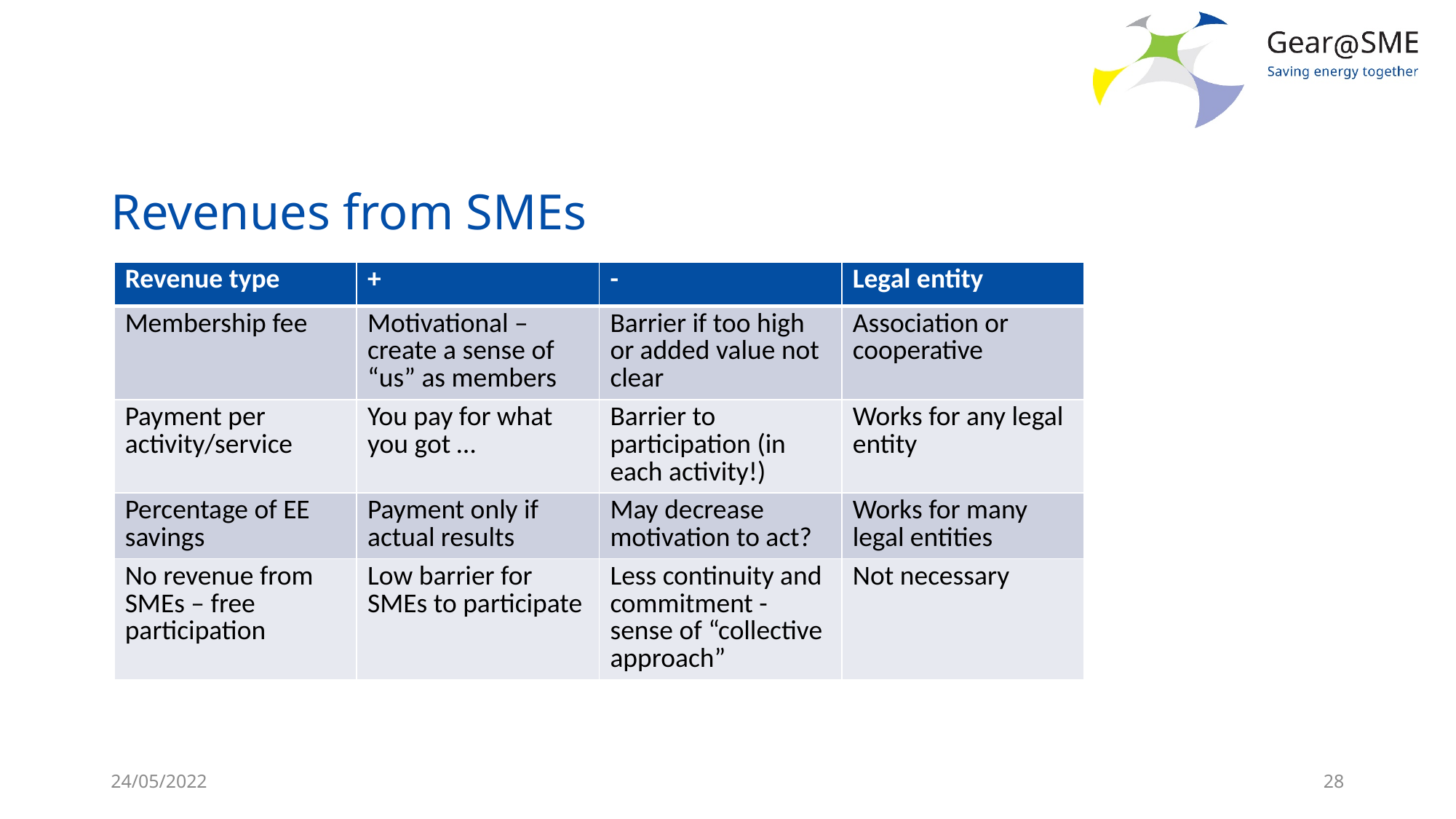

# Revenues from SMEs
| Revenue type | + | - | Legal entity |
| --- | --- | --- | --- |
| Membership fee | Motivational – create a sense of “us” as members | Barrier if too high or added value not clear | Association or cooperative |
| Payment per activity/service | You pay for what you got … | Barrier to participation (in each activity!) | Works for any legal entity |
| Percentage of EE savings | Payment only if actual results | May decrease motivation to act? | Works for many legal entities |
| No revenue from SMEs – free participation | Low barrier for SMEs to participate | Less continuity and commitment - sense of “collective approach” | Not necessary |

24/05/2022
28